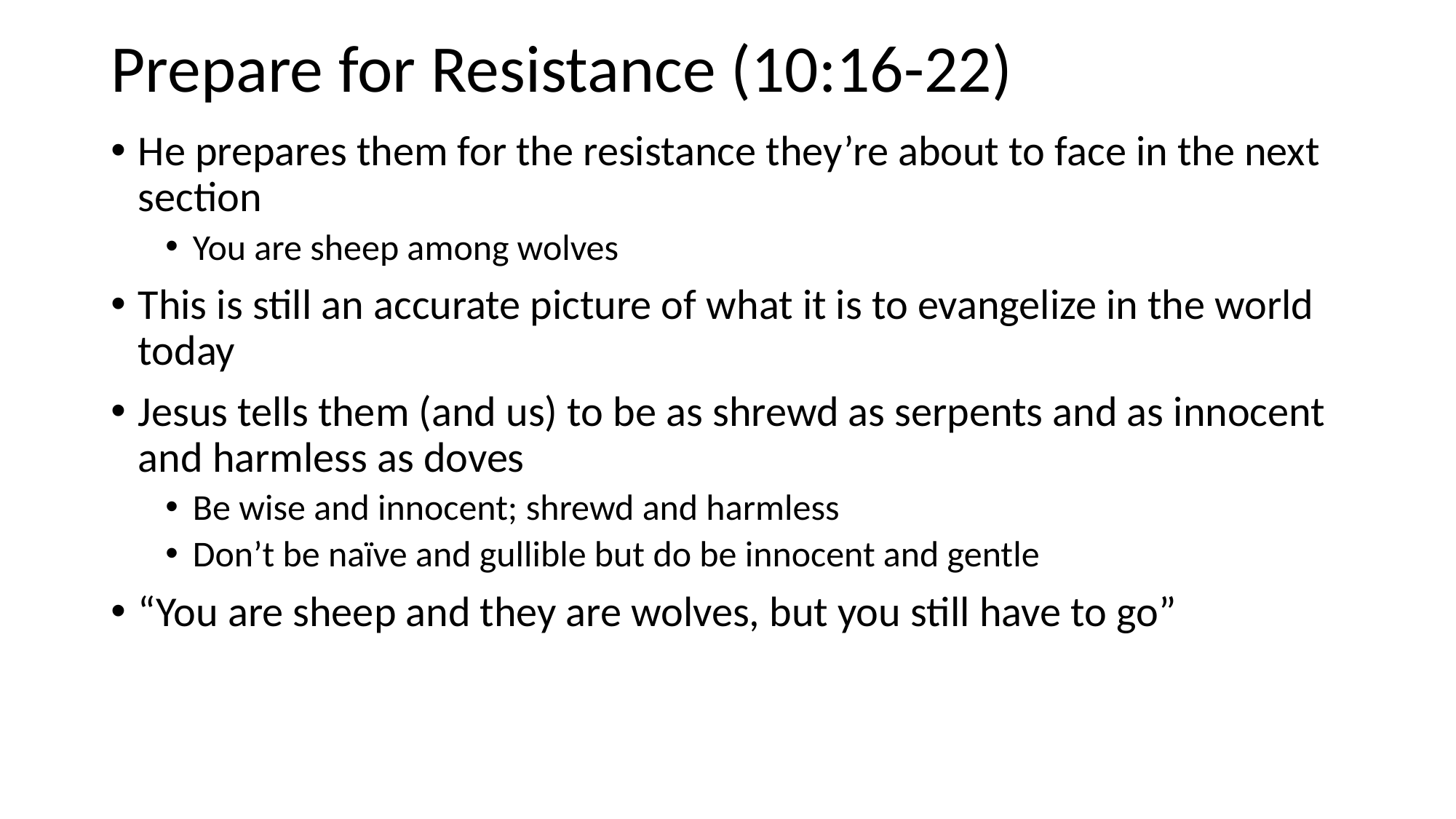

# Prepare for Resistance (10:16-22)
He prepares them for the resistance they’re about to face in the next section
You are sheep among wolves
This is still an accurate picture of what it is to evangelize in the world today
Jesus tells them (and us) to be as shrewd as serpents and as innocent and harmless as doves
Be wise and innocent; shrewd and harmless
Don’t be naïve and gullible but do be innocent and gentle
“You are sheep and they are wolves, but you still have to go”